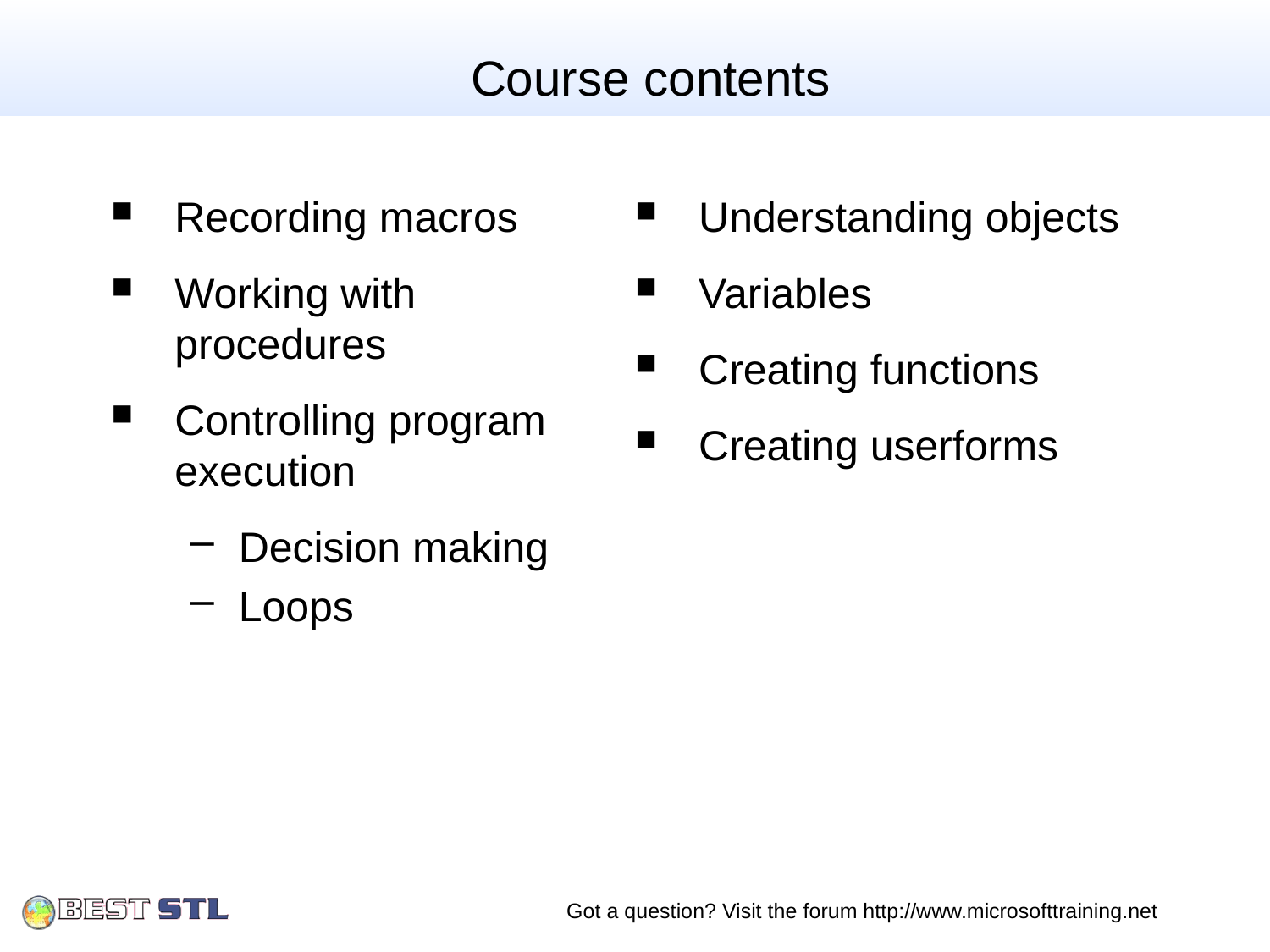

# Course contents
Recording macros
Working with procedures
Controlling program execution
Decision making
Loops

Understanding objects
Variables
Creating functions
Creating userforms
Got a question? Visit the forum http://www.microsofttraining.net